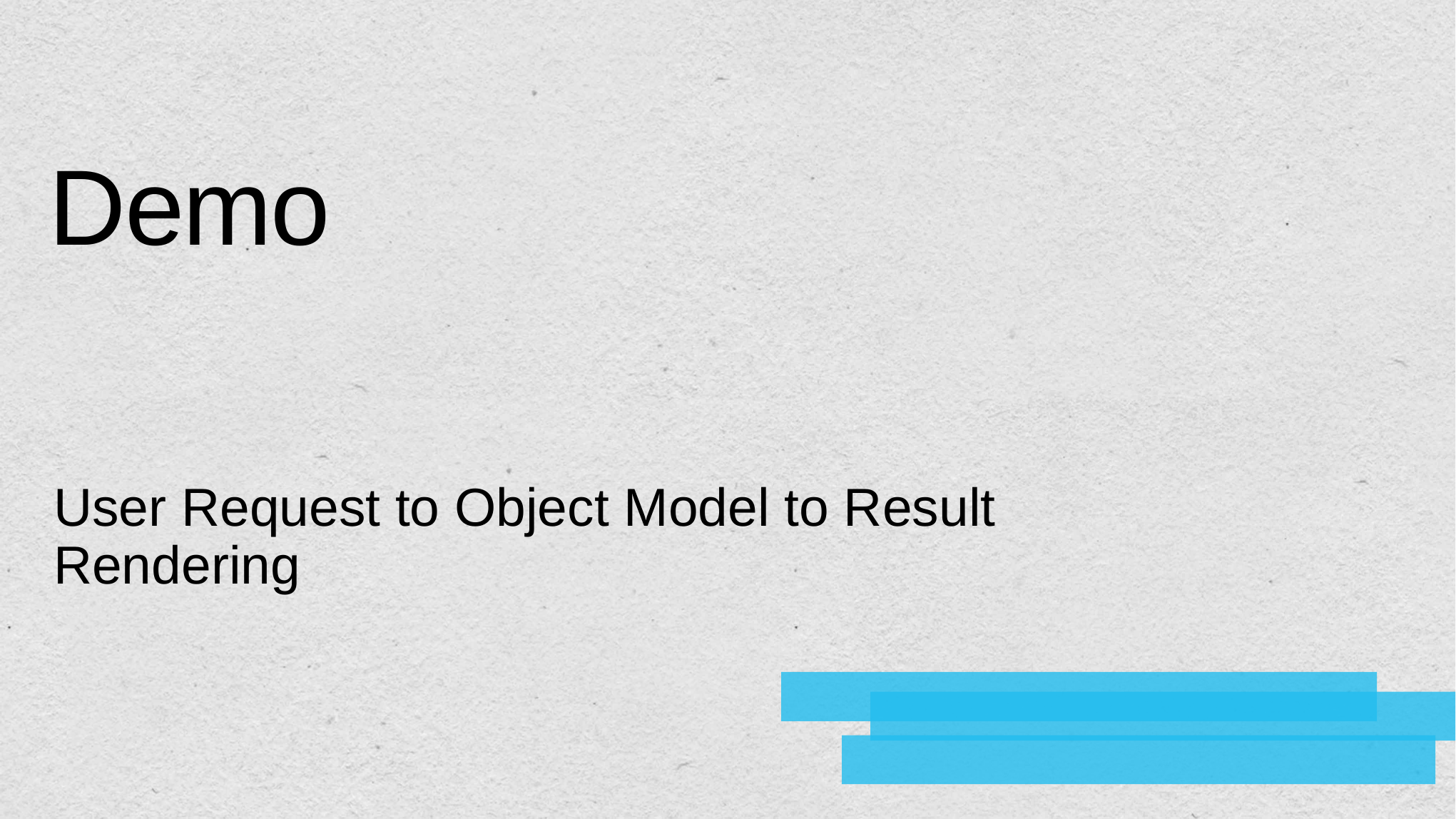

# Demo
User Request to Object Model to Result Rendering